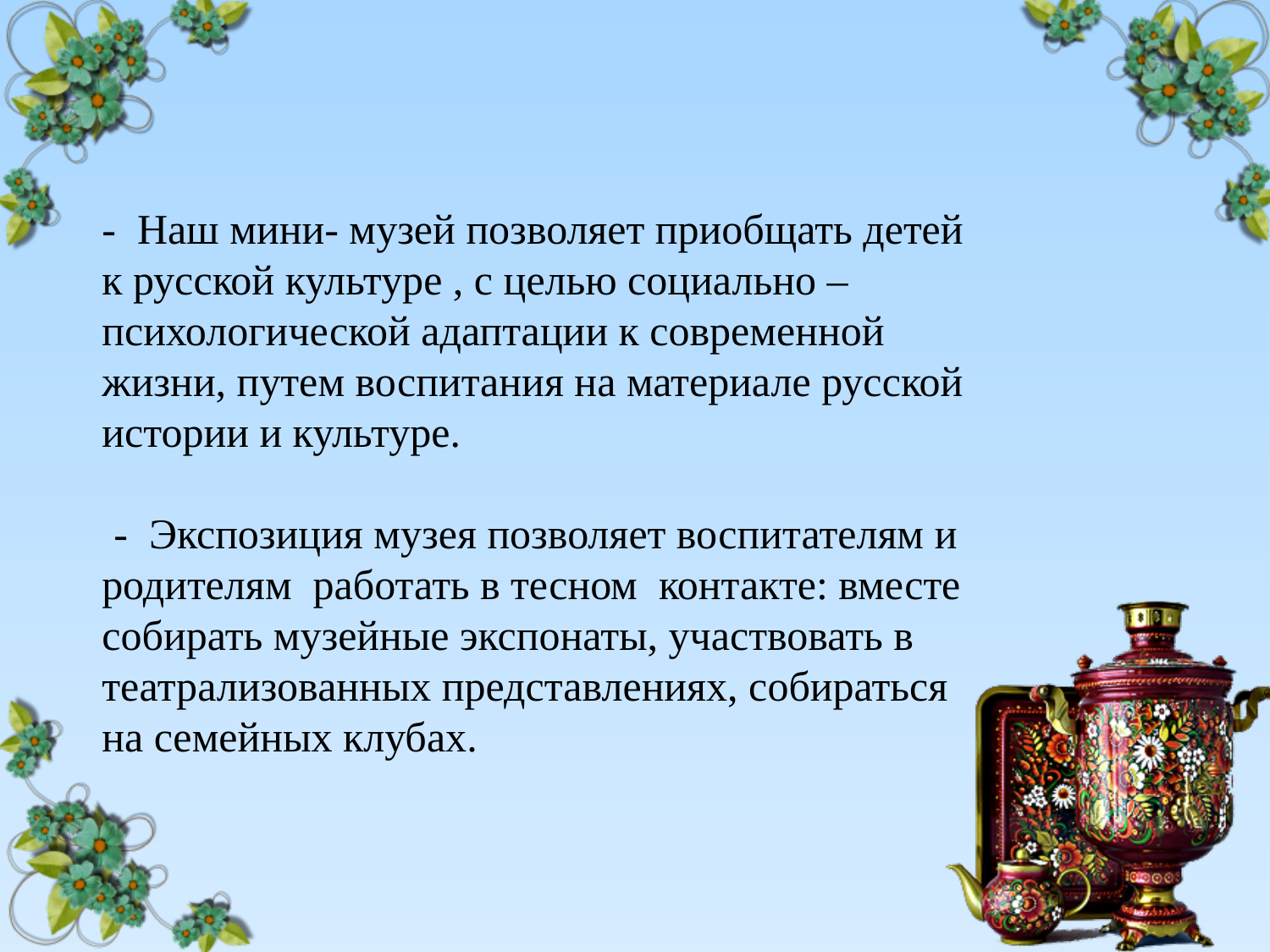

# -  Наш мини- музей позволяет приобщать детей к русской культуре , с целью социально – психологической адаптации к современной жизни, путем воспитания на материале русской истории и культуре. -  Экспозиция музея позволяет воспитателям и родителям  работать в тесном  контакте: вместе собирать музейные экспонаты, участвовать в театрализованных представлениях, собираться на семейных клубах.